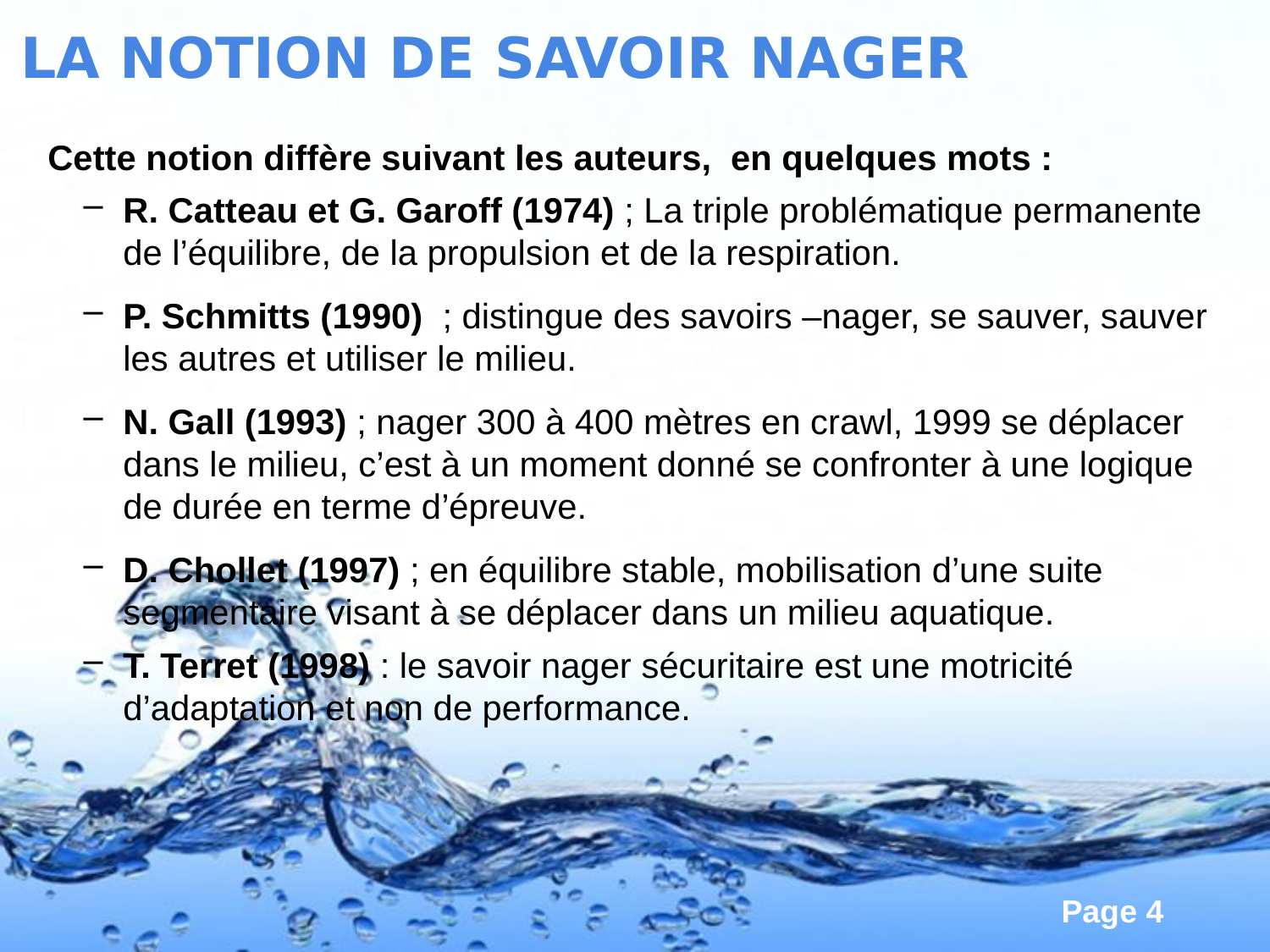

LA NOTION DE SAVOIR NAGER

Cette notion diffère suivant les auteurs,  en quelques mots :
R. Catteau et G. Garoff (1974) ; La triple problématique permanente  de l’équilibre, de la propulsion et de la respiration.
P. Schmitts (1990)  ; distingue des savoirs –nager, se sauver, sauver les autres et utiliser le milieu.
N. Gall (1993) ; nager 300 à 400 mètres en crawl, 1999 se déplacer dans le milieu, c’est à un moment donné se confronter à une logique de durée en terme d’épreuve.
D. Chollet (1997) ; en équilibre stable, mobilisation d’une suite segmentaire visant à se déplacer dans un milieu aquatique.
T. Terret (1998) : le savoir nager sécuritaire est une motricité d’adaptation et non de performance.